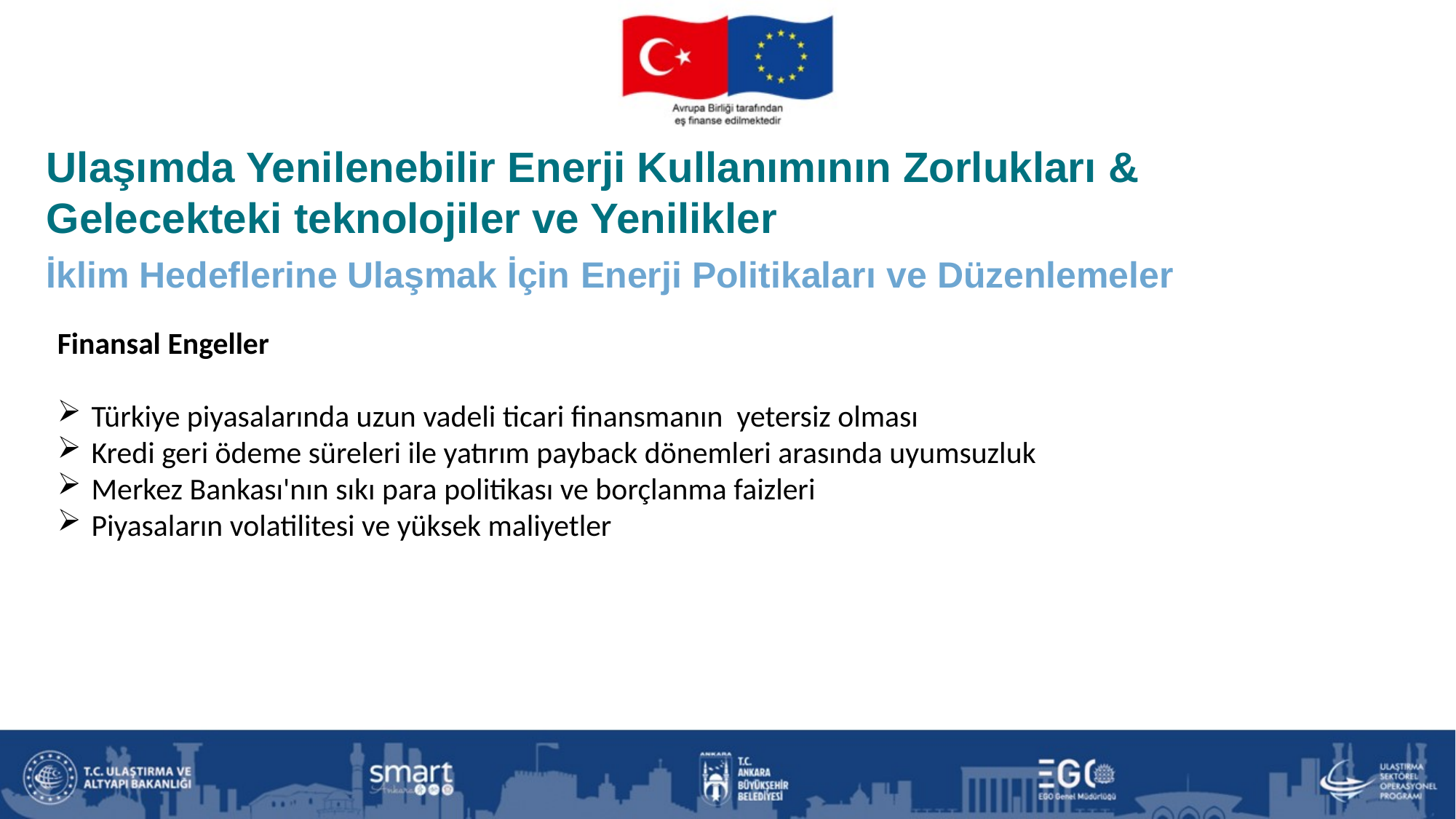

Ulaşımda Yenilenebilir Enerji Kullanımının Zorlukları & Gelecekteki teknolojiler ve Yenilikler
İklim Hedeflerine Ulaşmak İçin Enerji Politikaları ve Düzenlemeler

Finansal Engeller

Türkiye piyasalarında uzun vadeli ticari finansmanın  yetersiz olması
Kredi geri ödeme süreleri ile yatırım payback dönemleri arasında uyumsuzluk
Merkez Bankası'nın sıkı para politikası ve borçlanma faizleri
Piyasaların volatilitesi ve yüksek maliyetler